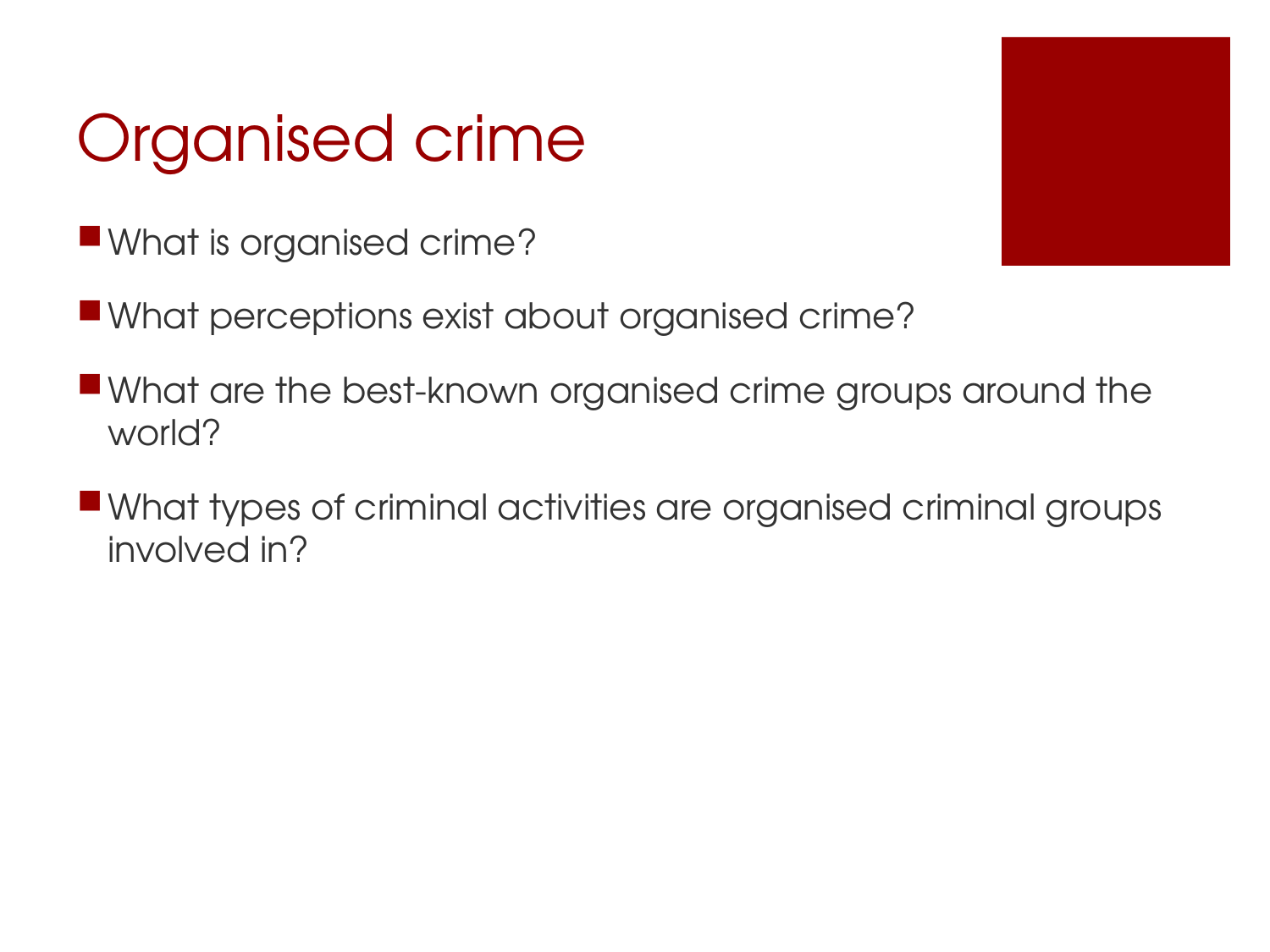

# Organised crime
What is organised crime?
What perceptions exist about organised crime?
What are the best-known organised crime groups around the world?
What types of criminal activities are organised criminal groups involved in?